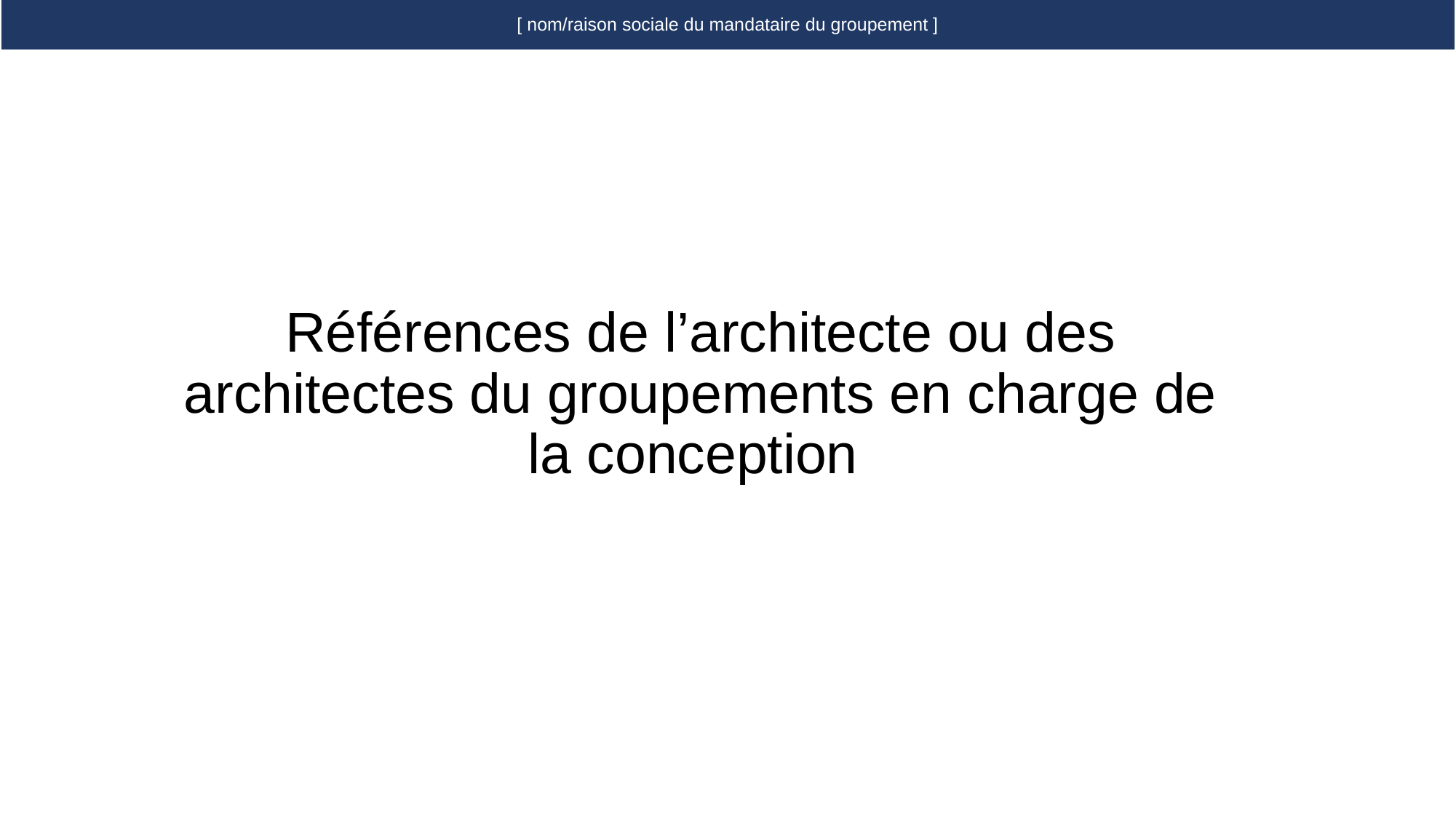

| [ nom/raison sociale du mandataire du groupement ] |
| --- |
Références de l’architecte ou des architectes du groupements en charge de la conception